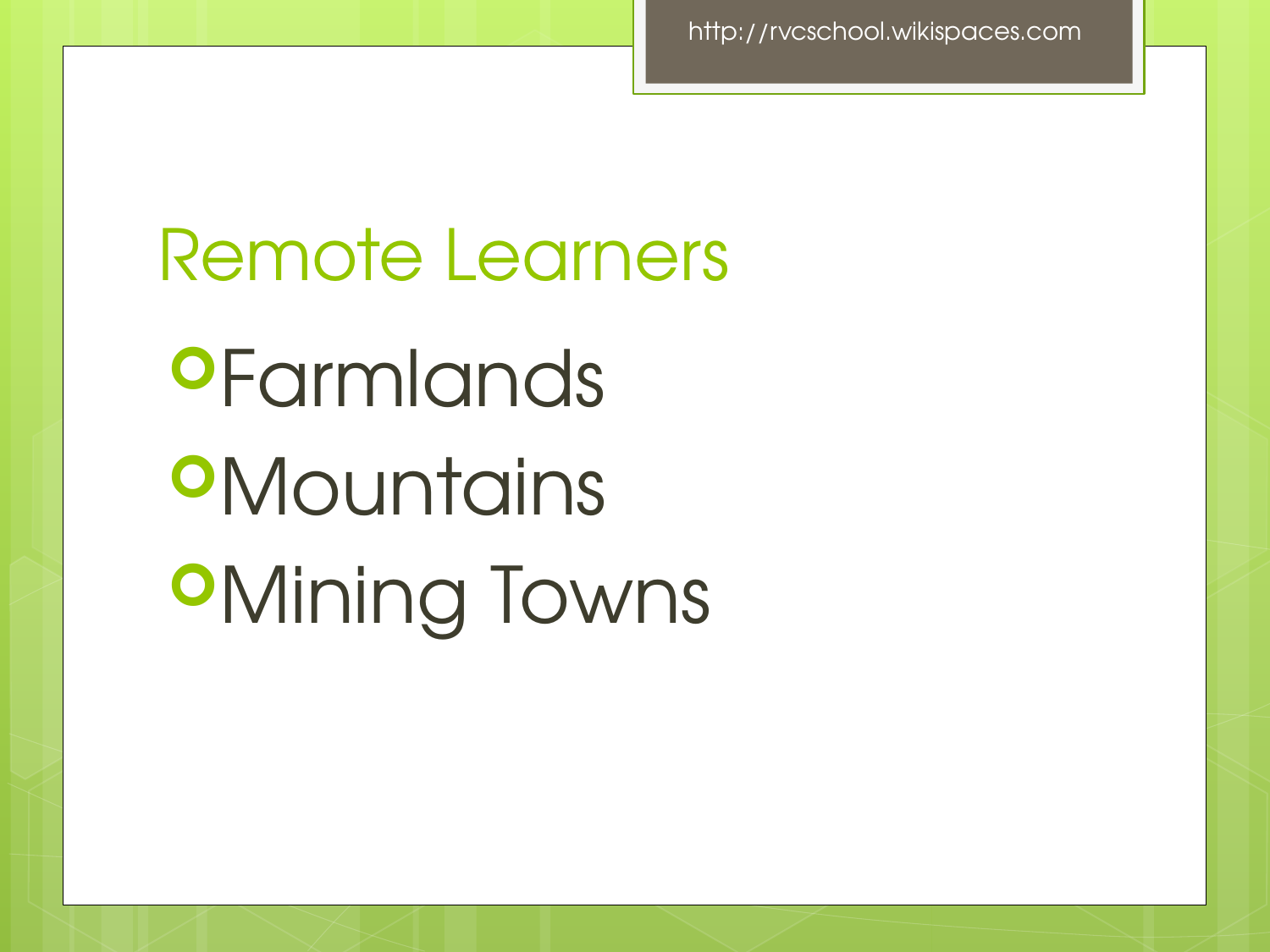

http://rvcschool.wikispaces.com
# Remote Learners
Farmlands
Mountains
Mining Towns